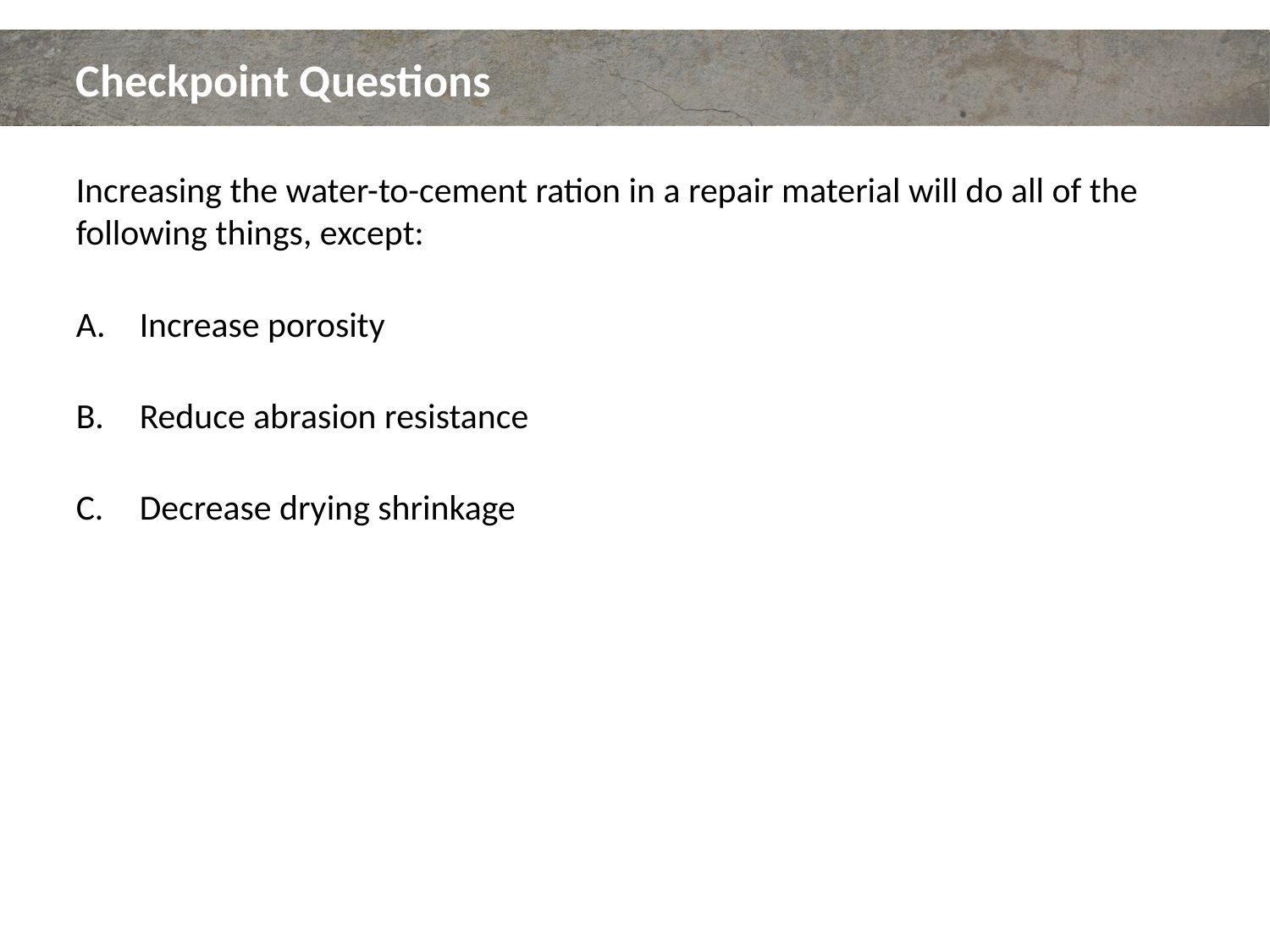

# Checkpoint Questions
Increasing the water-to-cement ration in a repair material will do all of the following things, except:
Increase porosity
Reduce abrasion resistance
Decrease drying shrinkage